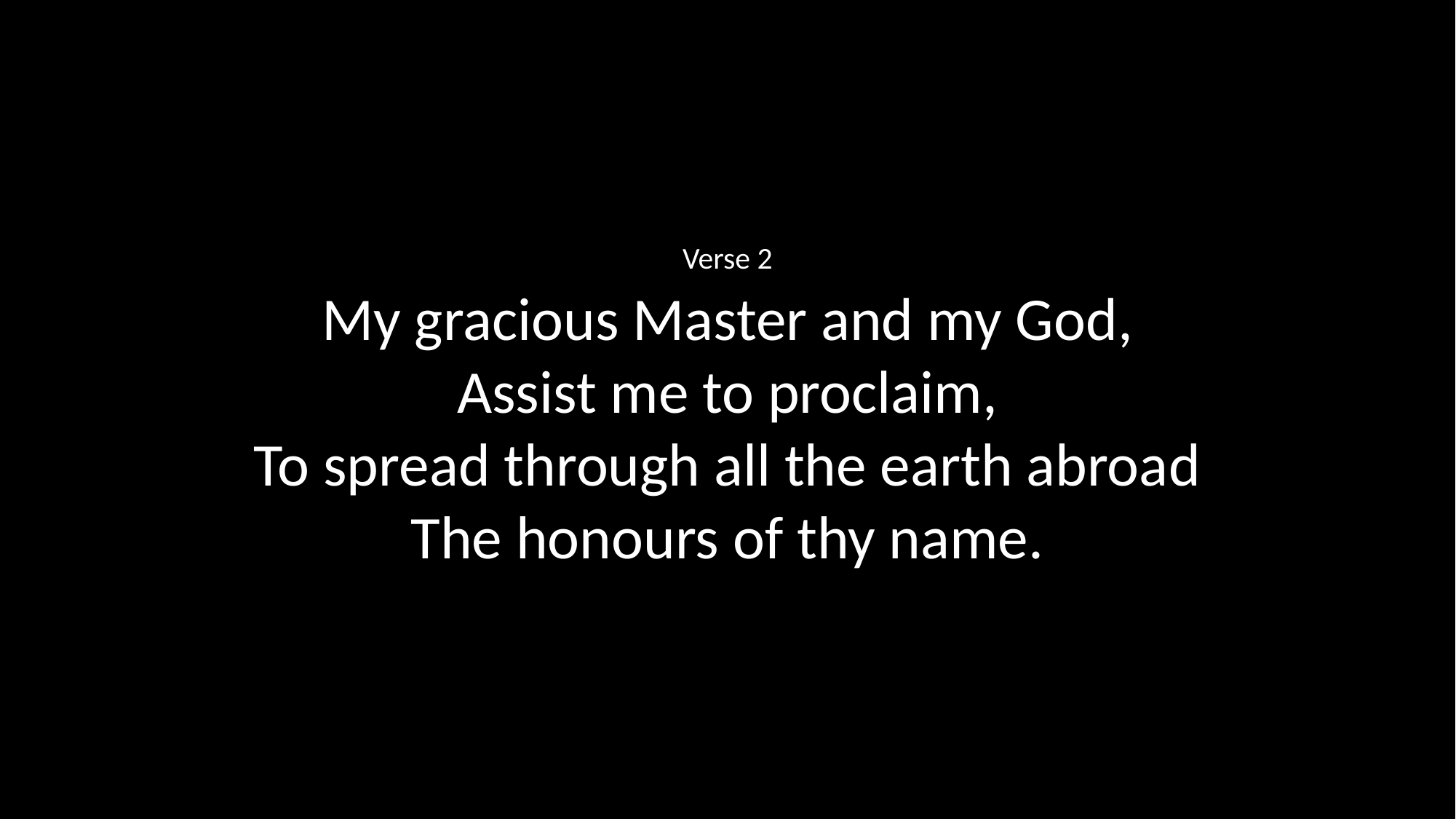

Verse 2
My gracious Master and my God,
Assist me to proclaim,
To spread through all the earth abroad
The honours of thy name.